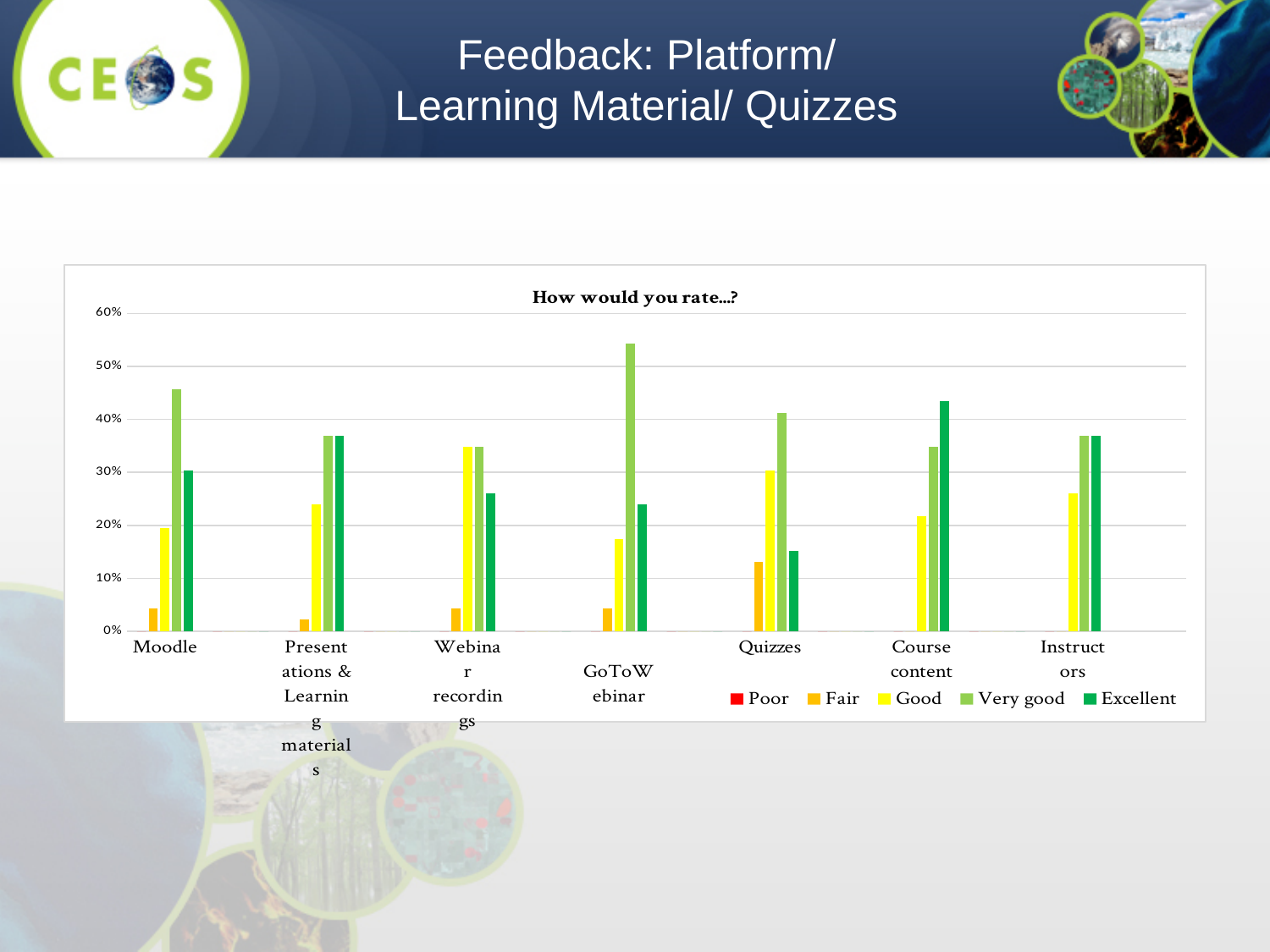

Feedback: Platform/
Learning Material/ Quizzes

### Chart: How would you rate...?

| Category | Poor | Fair | Good | Very good | Excellent |
|---|---|---|---|---|---|
| Moodle | 0.0 | 0.04347826086956522 | 0.1956521739130426 | 0.4565217391304348 | 0.3043478260869568 |
|  | 0.0 | 0.0 | 0.0 | 0.0 | 0.0 |
| Presentations & Learning materials | 0.0 | 0.02173913043478261 | 0.23913043478260945 | 0.3695652173913043 | 0.3695652173913043 |
|  | 0.0 | 0.0 | 0.0 | 0.0 | 0.0 |
| Webinar recordings | 0.0 | 0.04347826086956522 | 0.3478260869565231 | 0.3478260869565231 | 0.2608695652173929 |
|  | 0.0 | 0.0 | 0.0 | 0.0 | 0.0 |
|  GoToWebinar | 0.0 | 0.04347826086956522 | 0.1739130434782622 | 0.5434782608695652 | 0.23913043478260945 |
|  | 0.0 | 0.0 | 0.0 | 0.0 | 0.0 |
| Quizzes | 0.0 | 0.1304347826086956 | 0.3043478260869568 | 0.41304347826087107 | 0.1521739130434783 |
|  | 0.0 | 0.0 | 0.0 | 0.0 | 0.0 |
| Course content | 0.0 | 0.0 | 0.2173913043478273 | 0.3478260869565231 | 0.43478260869565455 |
|  | 0.0 | 0.0 | 0.0 | 0.0 | 0.0 |
| Instructors | 0.0 | 0.0 | 0.2608695652173929 | 0.3695652173913043 | 0.3695652173913043 |